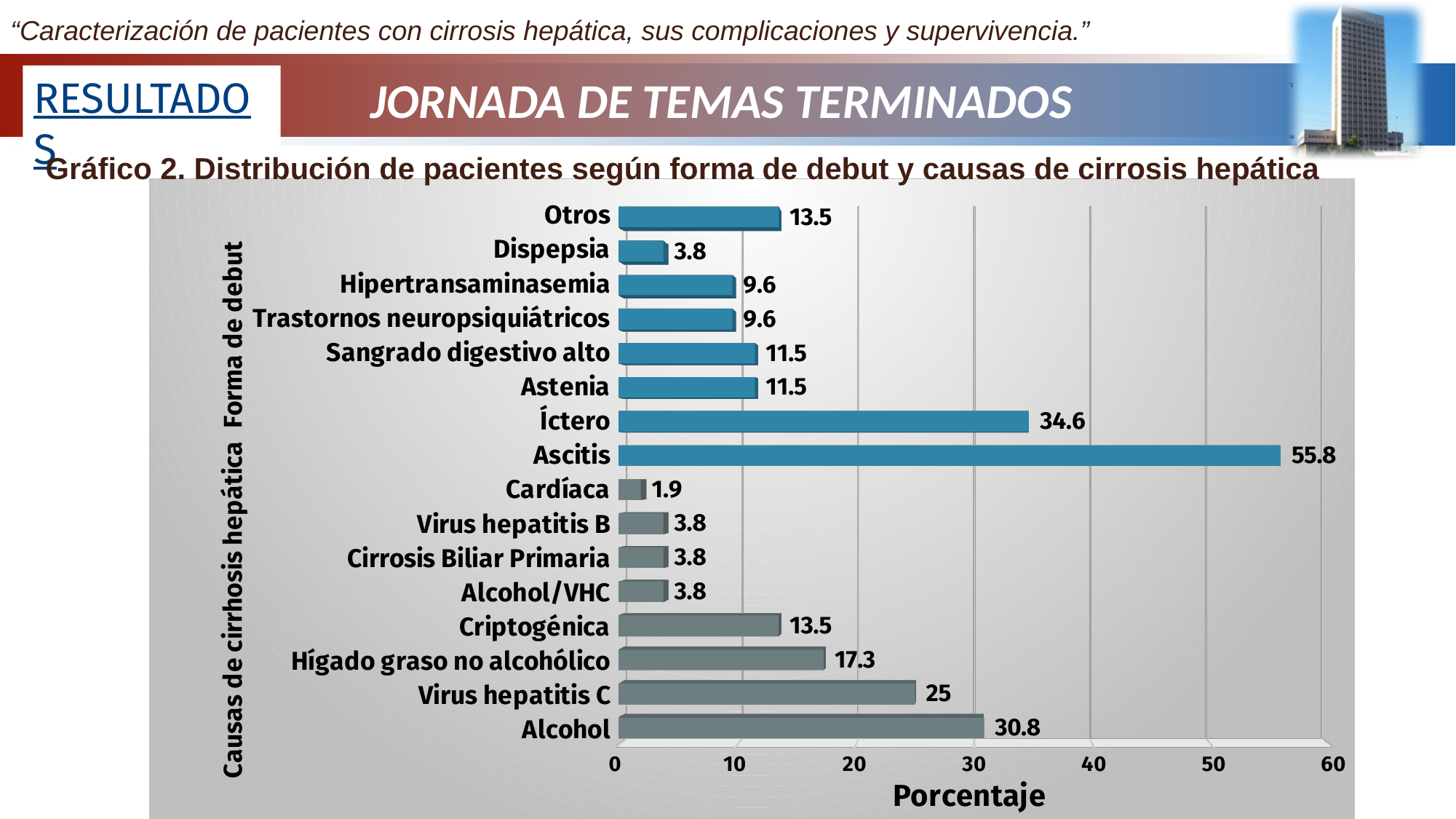

“Caracterización de pacientes con cirrosis hepática, sus complicaciones y supervivencia.”
RESULTADOS
# JORNADA DE TEMAS TERMINADOS
Gráfico 2. Distribución de pacientes según forma de debut y causas de cirrosis hepática

[unsupported chart]